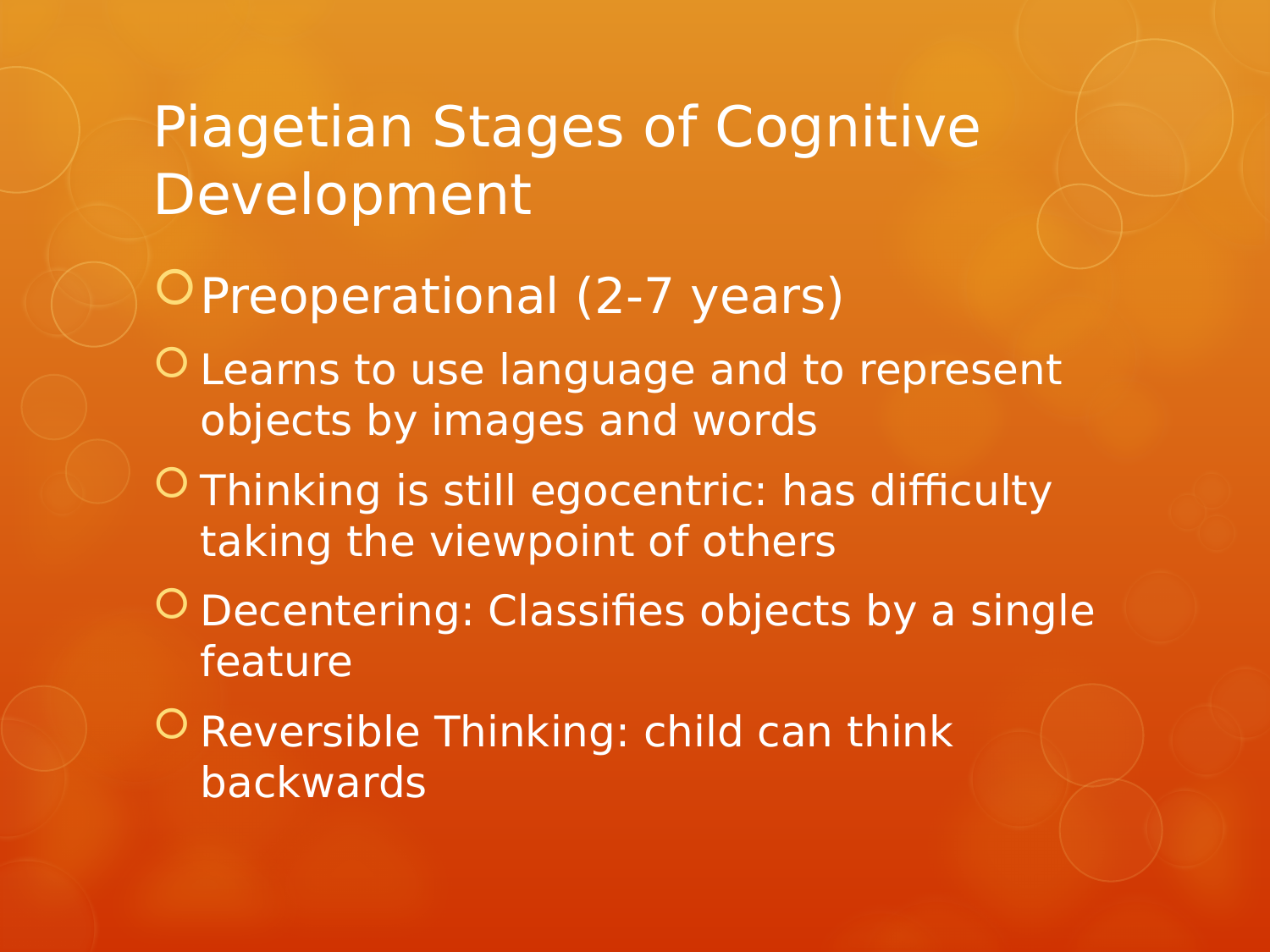

# Piagetian Stages of Cognitive Development
Preoperational (2-7 years)
Learns to use language and to represent objects by images and words
Thinking is still egocentric: has difficulty taking the viewpoint of others
Decentering: Classifies objects by a single feature
Reversible Thinking: child can think backwards